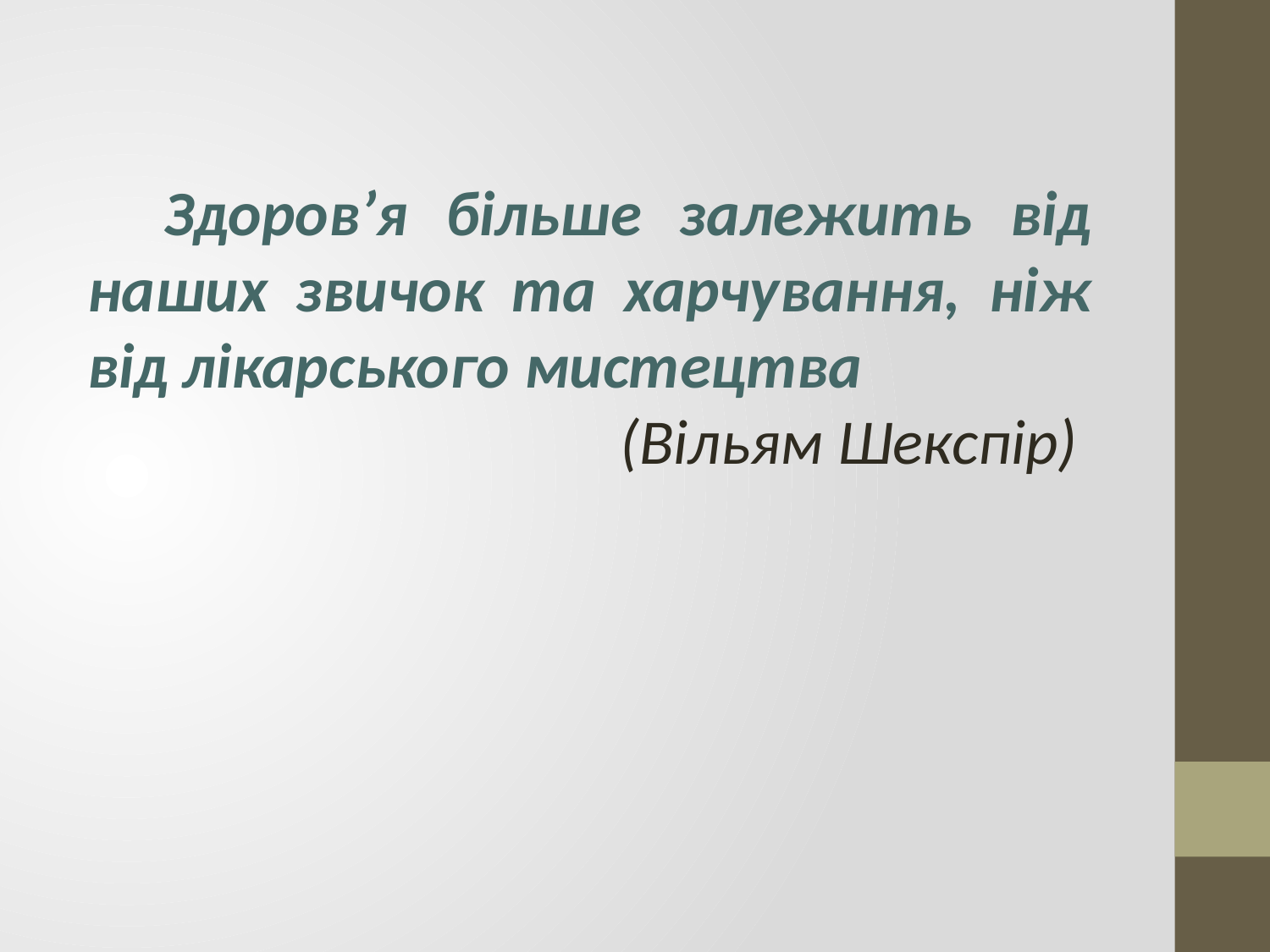

Здоров’я більше залежить від наших звичок та харчування, ніж від лікарського мистецтва
                                     (Вільям Шекспір)